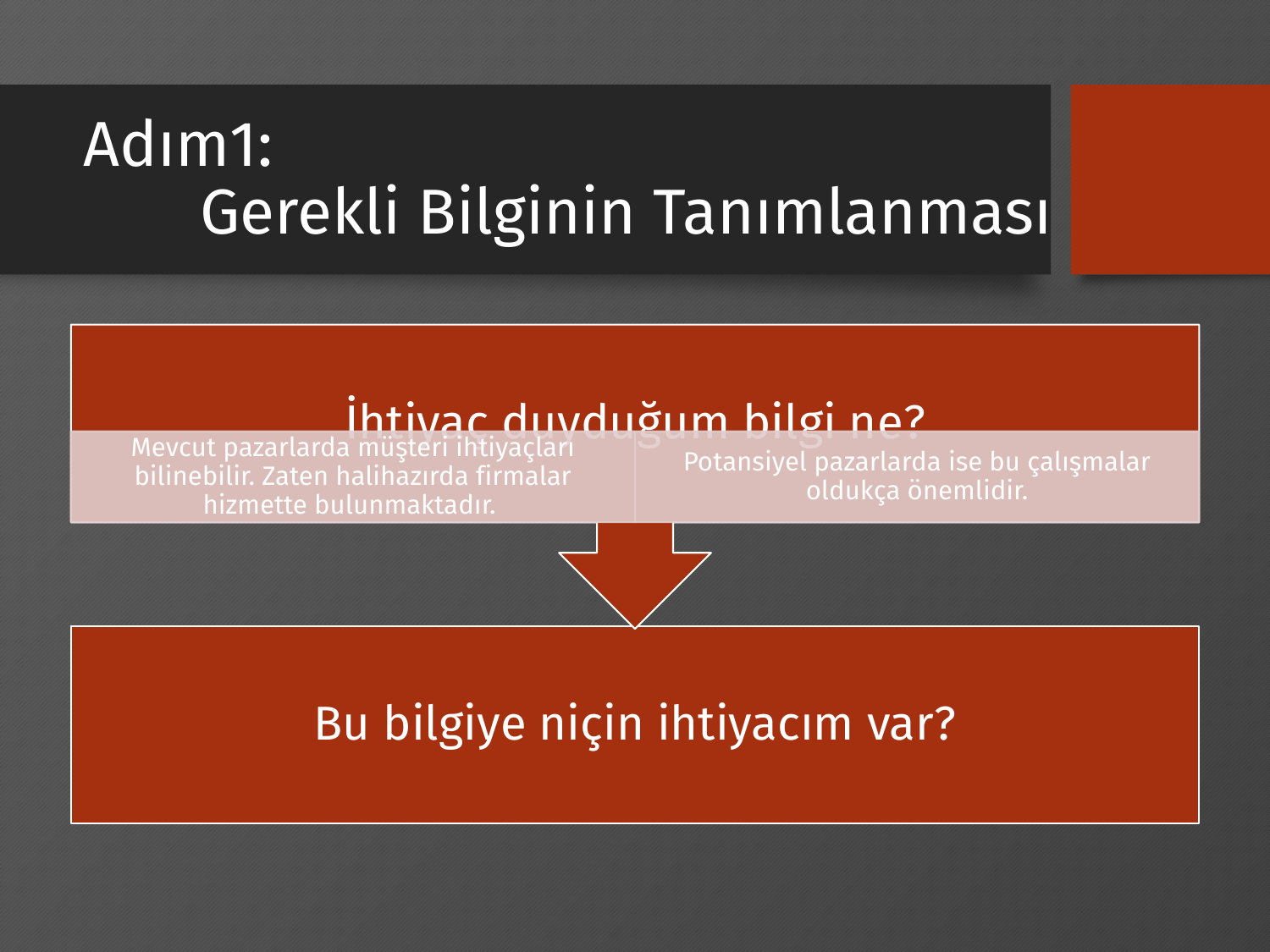

# Adım1: Gerekli Bilginin Tanımlanması
Bu bilgiye niçin ihtiyacım var?
İhtiyaç duyduğum bilgi ne?
Mevcut pazarlarda müşteri ihtiyaçları bilinebilir. Zaten halihazırda firmalar hizmette bulunmaktadır.
Potansiyel pazarlarda ise bu çalışmalar oldukça önemlidir.